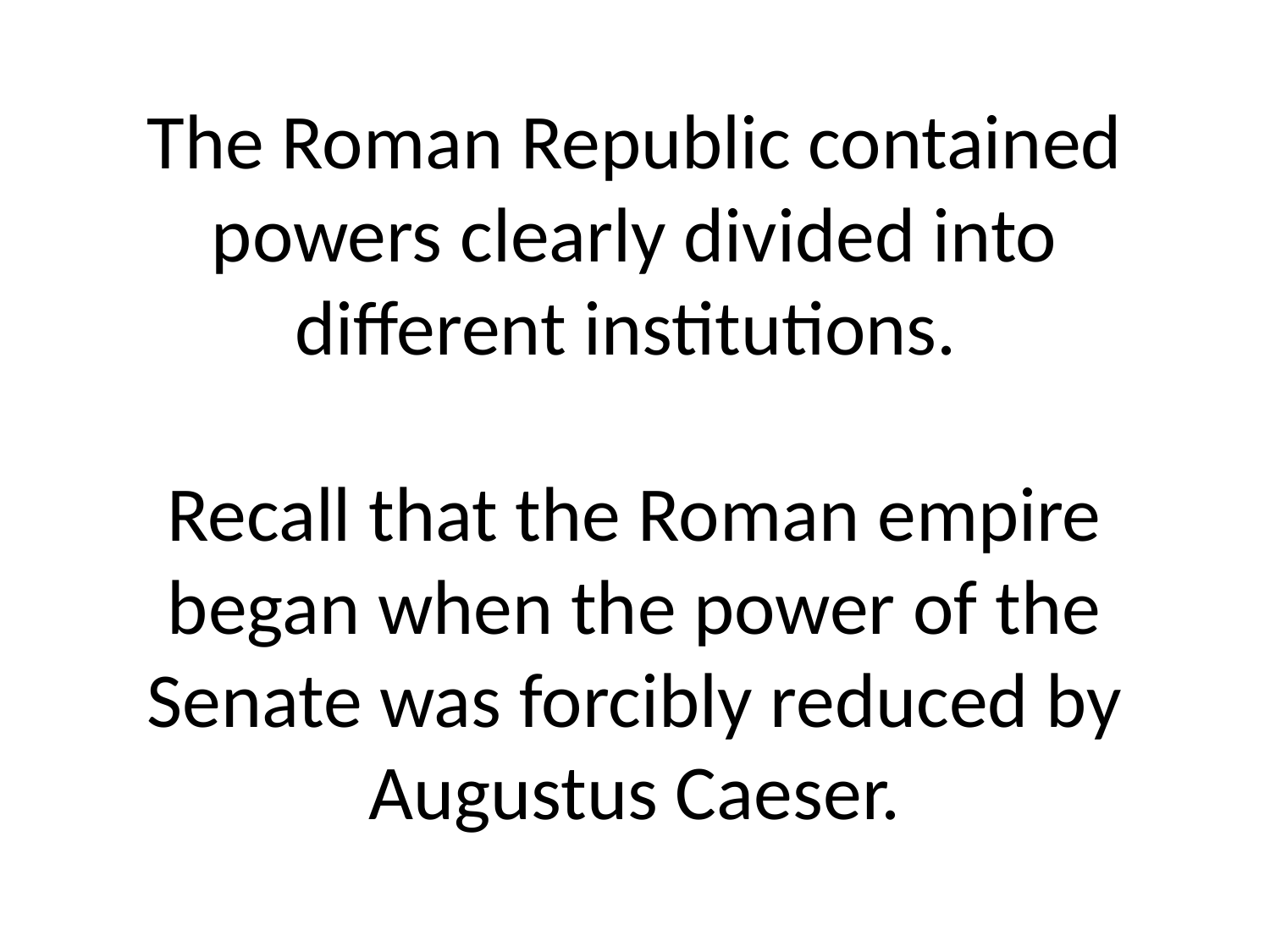

# The Roman Republic contained powers clearly divided into different institutions. Recall that the Roman empire began when the power of the Senate was forcibly reduced by Augustus Caeser.